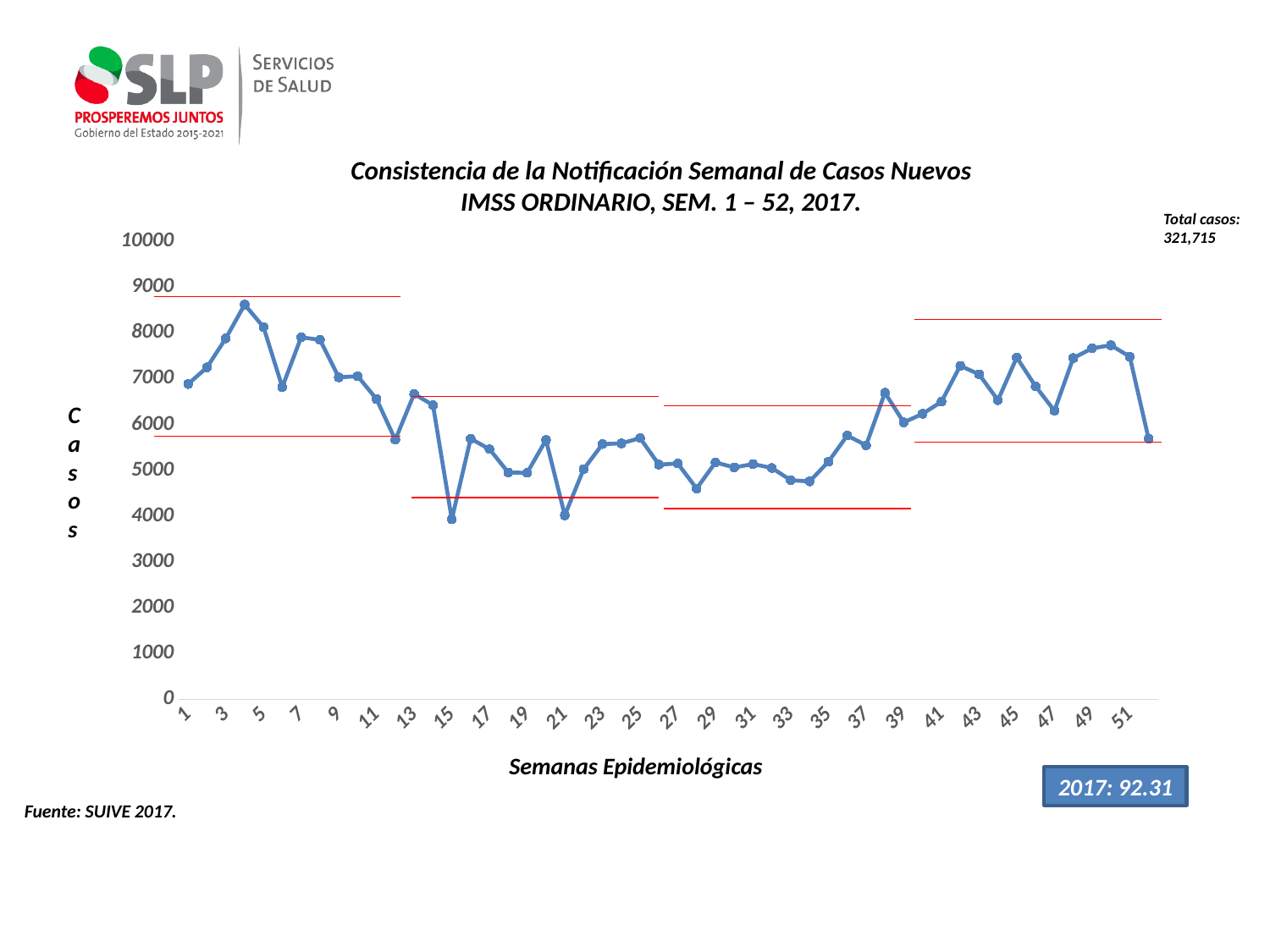

Consistencia de la Notificación Semanal de Casos Nuevos
IMSS ORDINARIO, SEM. 1 – 52, 2017.
Total casos: 321,715

### Chart

| Category | Serie 1 |
|---|---|
| 1 | 6886.0 |
| 2 | 7251.0 |
| 3 | 7884.0 |
| 4 | 8622.0 |
| 5 | 8132.0 |
| 6 | 6819.0 |
| 7 | 7908.0 |
| 8 | 7851.0 |
| 9 | 7032.0 |
| 10 | 7058.0 |
| 11 | 6558.0 |
| 12 | 5670.0 |
| 13 | 6670.0 |
| 14 | 6426.0 |
| 15 | 3931.0 |
| 16 | 5693.0 |
| 17 | 5463.0 |
| 18 | 4954.0 |
| 19 | 4947.0 |
| 20 | 5664.0 |
| 21 | 4018.0 |
| 22 | 5027.0 |
| 23 | 5574.0 |
| 24 | 5590.0 |
| 25 | 5705.0 |
| 26 | 5126.0 |
| 27 | 5150.0 |
| 28 | 4602.0 |
| 29 | 5173.0 |
| 30 | 5065.0 |
| 31 | 5137.0 |
| 32 | 5052.0 |
| 33 | 4786.0 |
| 34 | 4758.0 |
| 35 | 5190.0 |
| 36 | 5762.0 |
| 37 | 5548.0 |
| 38 | 6696.0 |
| 39 | 6048.0 |
| 40 | 6236.0 |
| 41 | 6499.0 |
| 42 | 7286.0 |
| 43 | 7098.0 |
| 44 | 6533.0 |
| 45 | 7467.0 |
| 46 | 6836.0 |
| 47 | 6304.0 |
| 48 | 7453.0 |
| 49 | 7667.0 |
| 50 | 7734.0 |
| 51 | 7484.0 |
| 52 | 5692.0 |
Casos
Semanas Epidemiológicas
2017: 92.31
Fuente: SUIVE 2017.